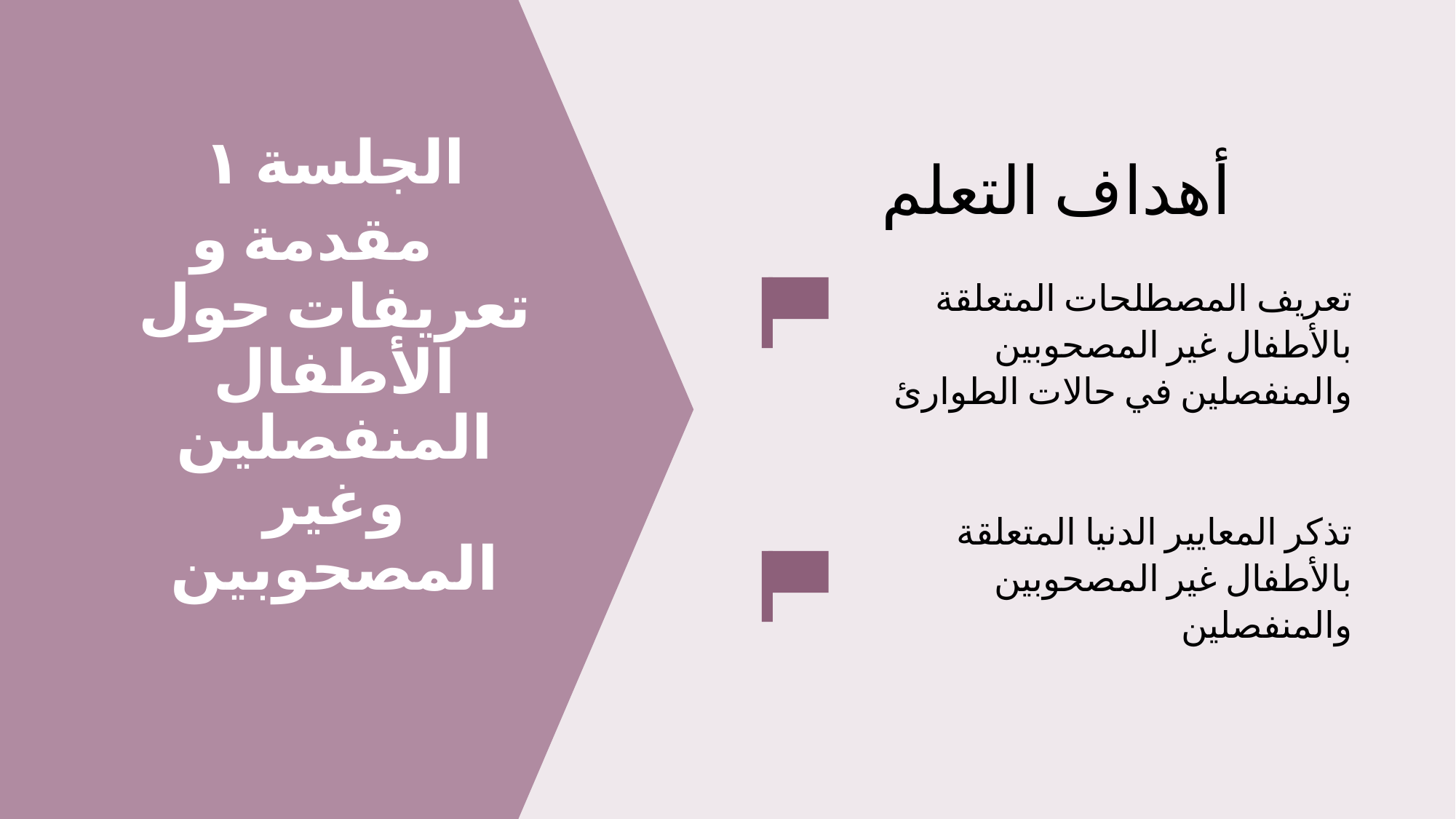

أهداف التعلم
تعريف المصطلحات المتعلقة بالأطفال غير المصحوبين والمنفصلين في حالات الطوارئ

تذكر المعايير الدنيا المتعلقة بالأطفال غير المصحوبين والمنفصلين

# الجلسة ١ مقدمة و تعريفات حول الأطفال المنفصلين وغير المصحوبين